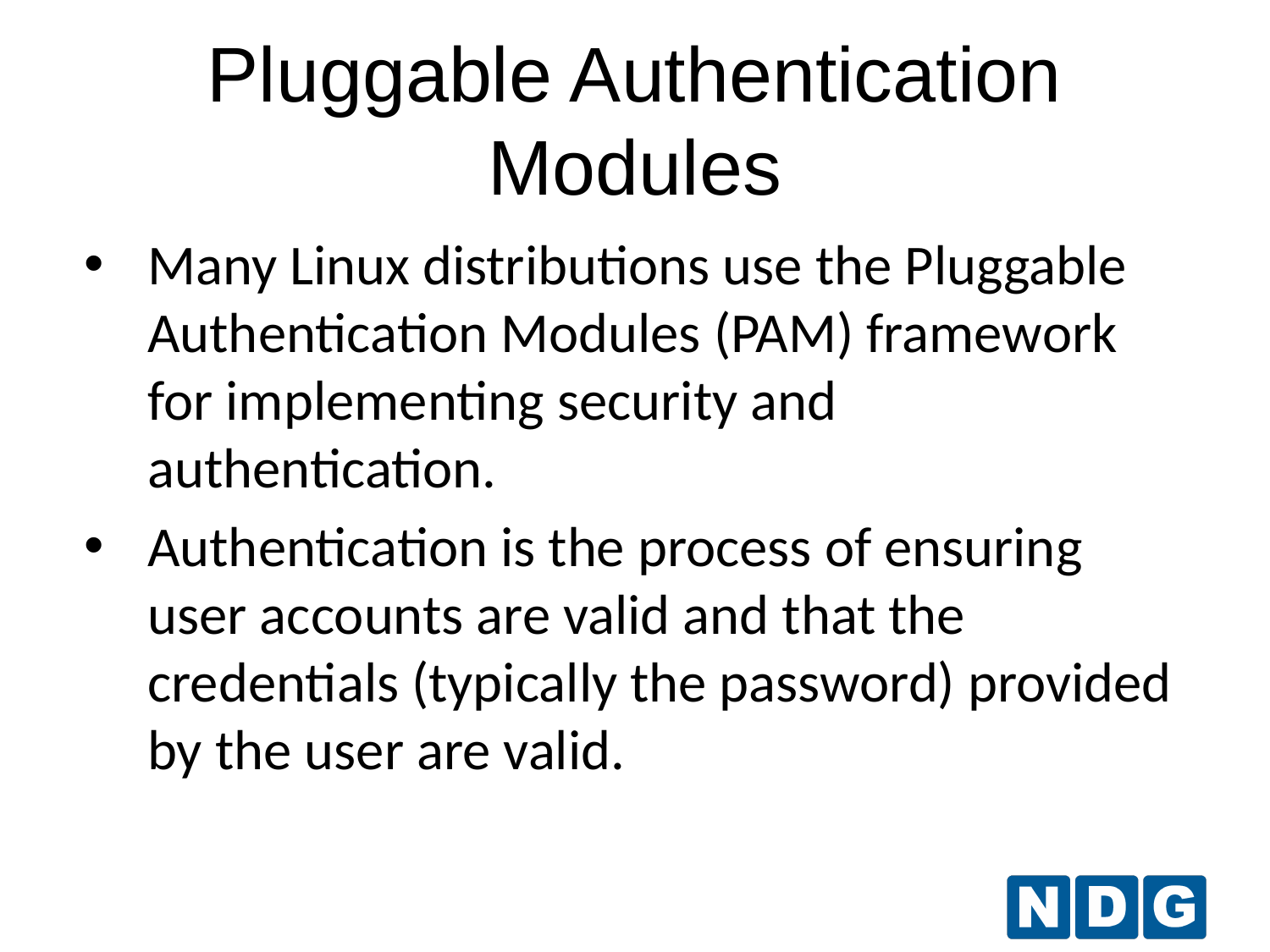

Pluggable Authentication Modules
Many Linux distributions use the Pluggable Authentication Modules (PAM) framework for implementing security and authentication.
Authentication is the process of ensuring user accounts are valid and that the credentials (typically the password) provided by the user are valid.